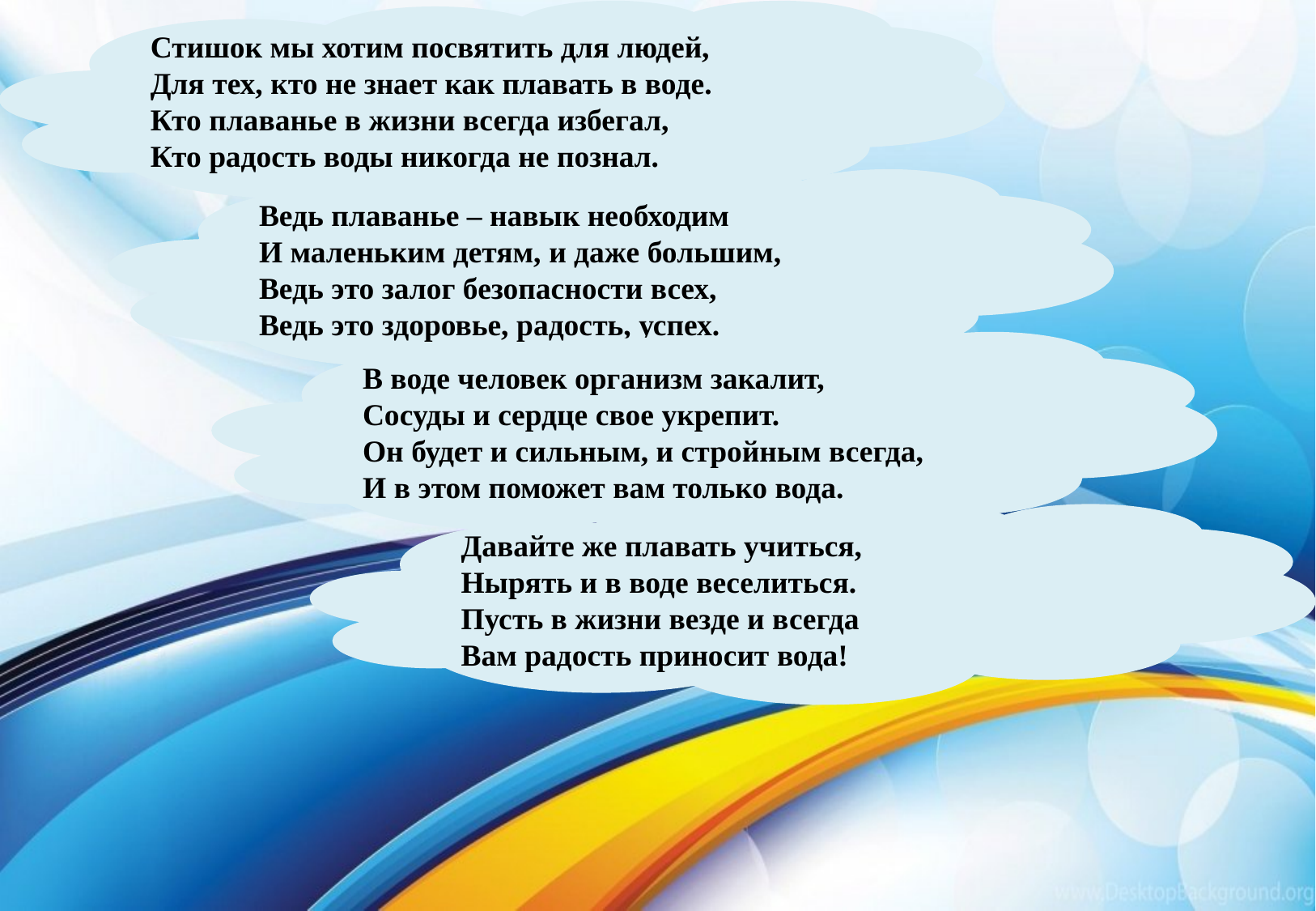

Стишок мы хотим посвятить для людей,
Для тех, кто не знает как плавать в воде.
Кто плаванье в жизни всегда избегал,
Кто радость воды никогда не познал.
Ведь плаванье – навык необходим
И маленьким детям, и даже большим,
Ведь это залог безопасности всех,
Ведь это здоровье, радость, успех.
В воде человек организм закалит,
Сосуды и сердце свое укрепит.
Он будет и сильным, и стройным всегда,
И в этом поможет вам только вода.
Давайте же плавать учиться,
Нырять и в воде веселиться.
Пусть в жизни везде и всегда
Вам радость приносит вода!